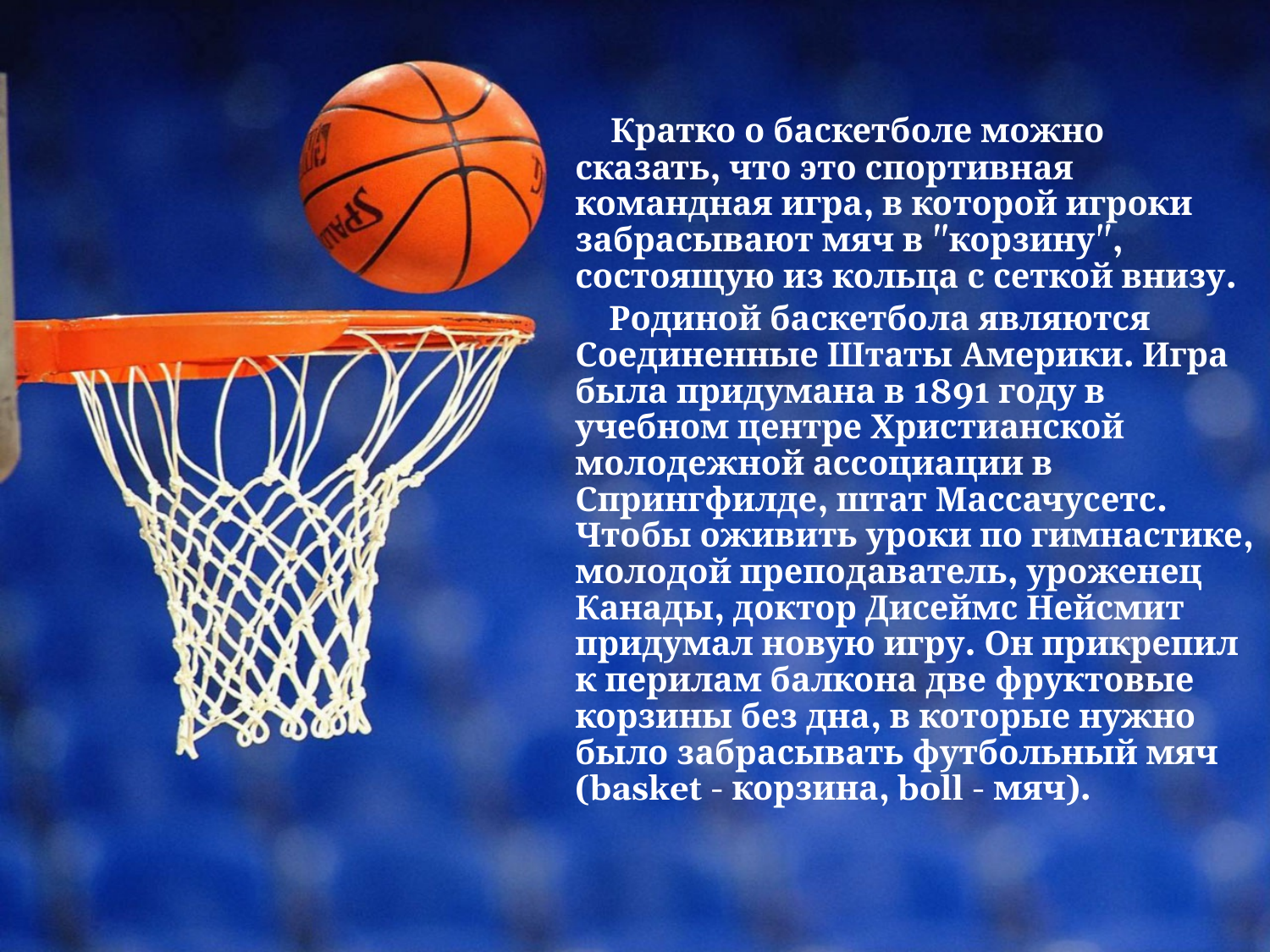

#
    Кратко о баскетболе можно сказать, что это спортивная командная игра, в которой игроки забрасывают мяч в "корзину", состоящую из кольца с сеткой внизу.
    Родиной баскетбола являются Соединенные Штаты Америки. Игра была придумана в 1891 году в учебном центре Христианской молодежной ассоциации в Спрингфилде, штат Массачусетс. Чтобы оживить уроки по гимнастике, молодой преподаватель, уроженец Канады, доктор Дисеймс Нейсмит придумал новую игру. Он прикрепил к перилам балкона две фруктовые корзины без дна, в которые нужно было забрасывать футбольный мяч (basket - корзина, boll - мяч).